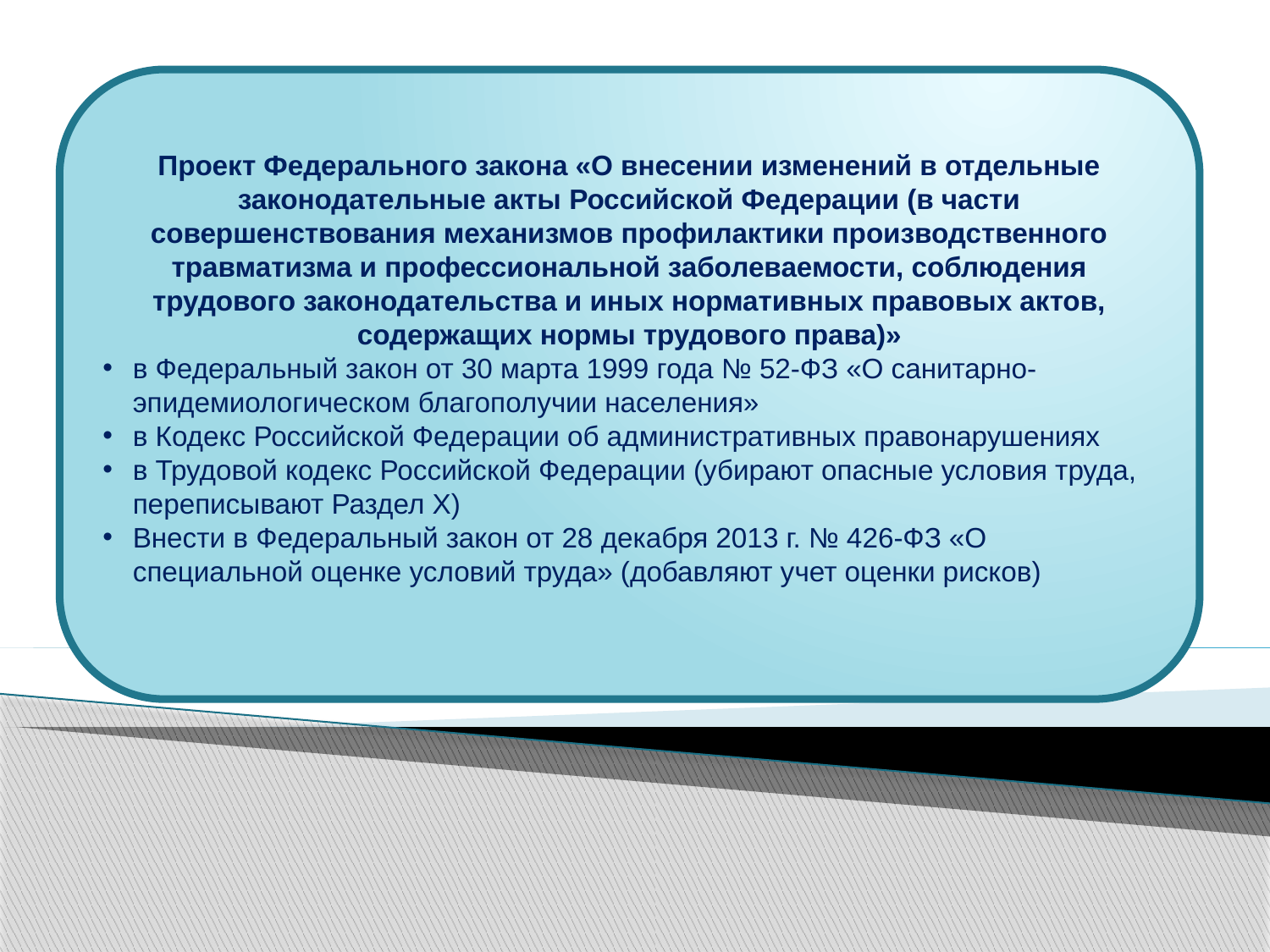

Проект Федерального закона «О внесении изменений в отдельные законодательные акты Российской Федерации (в части совершенствования механизмов профилактики производственного травматизма и профессиональной заболеваемости, соблюдения трудового законодательства и иных нормативных правовых актов, содержащих нормы трудового права)»
в Федеральный закон от 30 марта 1999 года № 52-ФЗ «О санитарно-эпидемиологическом благополучии населения»
в Кодекс Российской Федерации об административных правонарушениях
в Трудовой кодекс Российской Федерации (убирают опасные условия труда, переписывают Раздел Х)
Внести в Федеральный закон от 28 декабря 2013 г. № 426-ФЗ «О специальной оценке условий труда» (добавляют учет оценки рисков)